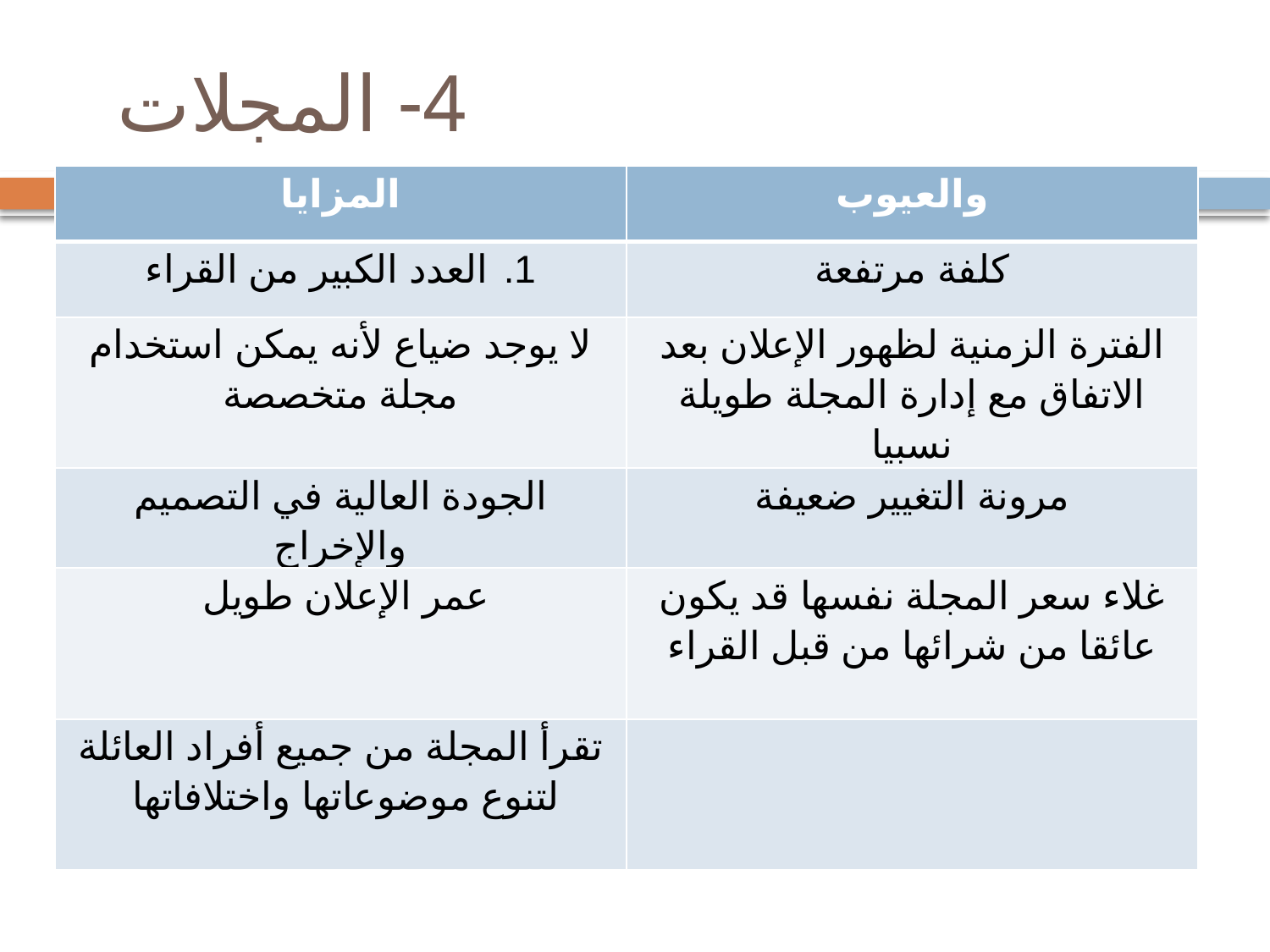

# 4- المجلات
| المزايا | والعيوب |
| --- | --- |
| العدد الكبير من القراء | كلفة مرتفعة |
| لا يوجد ضياع لأنه يمكن استخدام مجلة متخصصة | الفترة الزمنية لظهور الإعلان بعد الاتفاق مع إدارة المجلة طويلة نسبيا |
| الجودة العالية في التصميم والإخراج | مرونة التغيير ضعيفة |
| عمر الإعلان طويل | غلاء سعر المجلة نفسها قد يكون عائقا من شرائها من قبل القراء |
| تقرأ المجلة من جميع أفراد العائلة لتنوع موضوعاتها واختلافاتها |  |